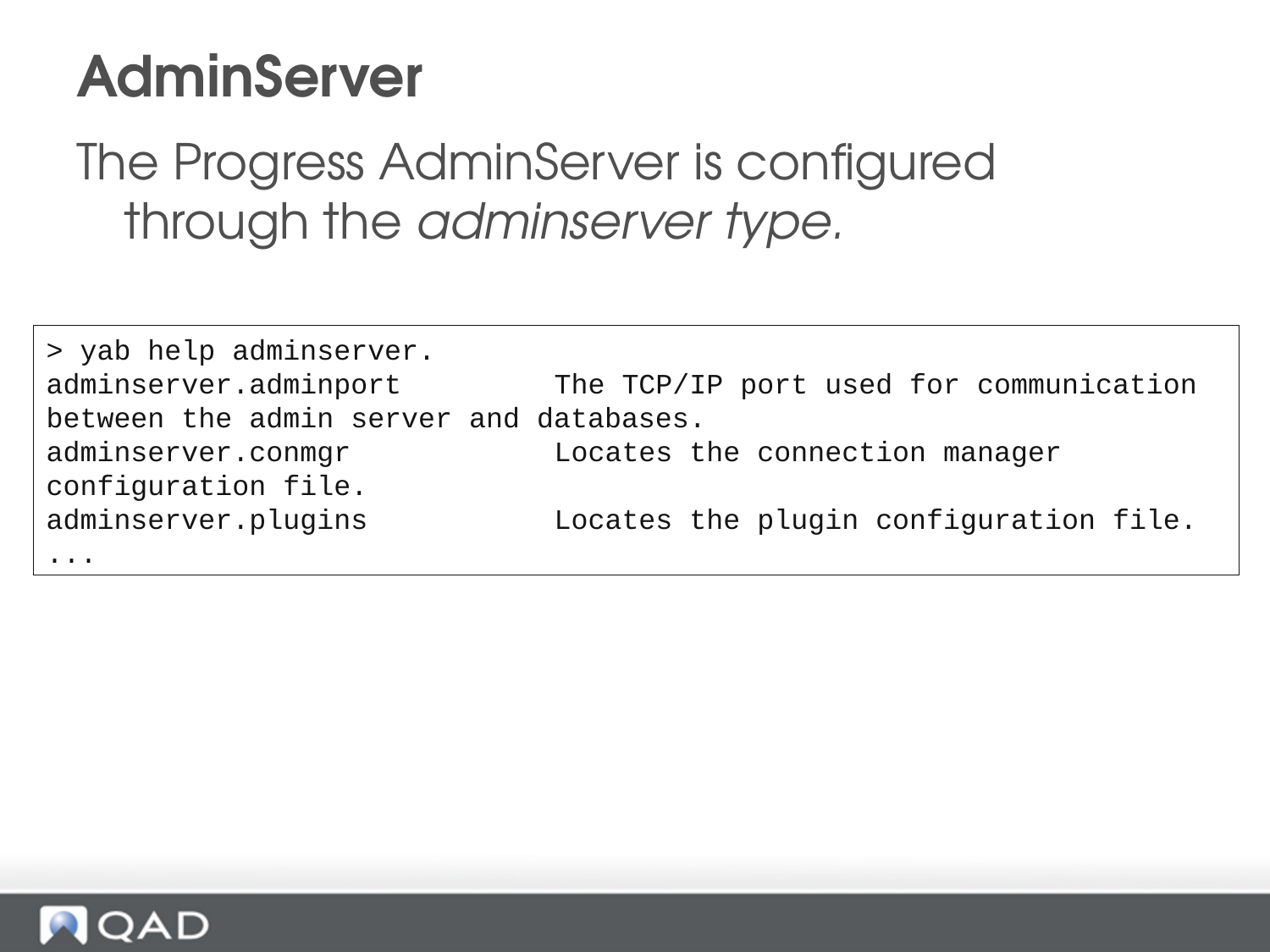

# AdminServer
The Progress AdminServer is configured through the adminserver type.
> yab help adminserver.
adminserver.adminport 		The TCP/IP port used for communication
between the admin server and databases.
adminserver.conmgr 		Locates the connection manager
configuration file.
adminserver.plugins 		Locates the plugin configuration file.
...